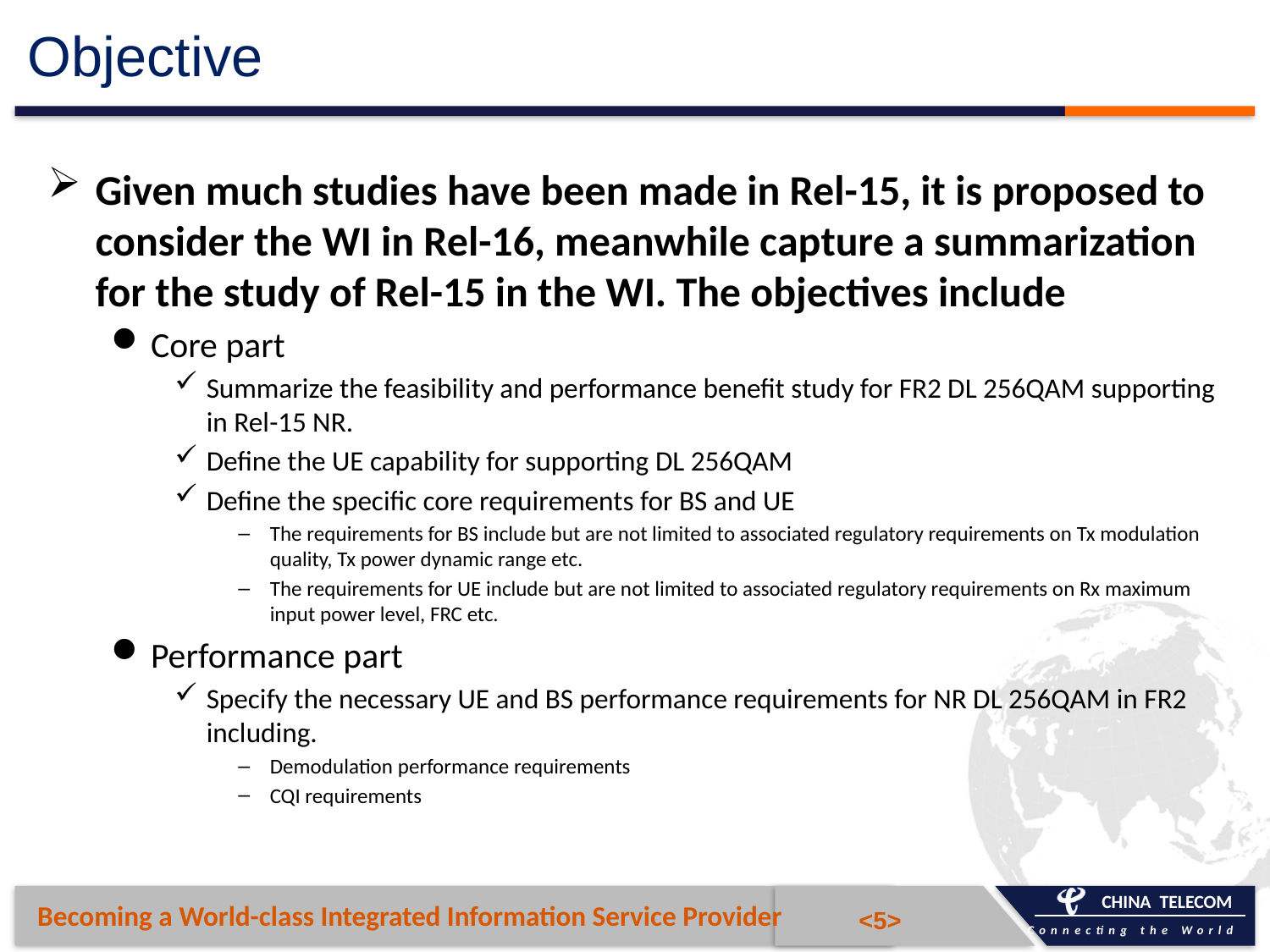

# Objective
Given much studies have been made in Rel-15, it is proposed to consider the WI in Rel-16, meanwhile capture a summarization for the study of Rel-15 in the WI. The objectives include
Core part
Summarize the feasibility and performance benefit study for FR2 DL 256QAM supporting in Rel-15 NR.
Define the UE capability for supporting DL 256QAM
Define the specific core requirements for BS and UE
The requirements for BS include but are not limited to associated regulatory requirements on Tx modulation quality, Tx power dynamic range etc.
The requirements for UE include but are not limited to associated regulatory requirements on Rx maximum input power level, FRC etc.
Performance part
Specify the necessary UE and BS performance requirements for NR DL 256QAM in FR2 including.
Demodulation performance requirements
CQI requirements